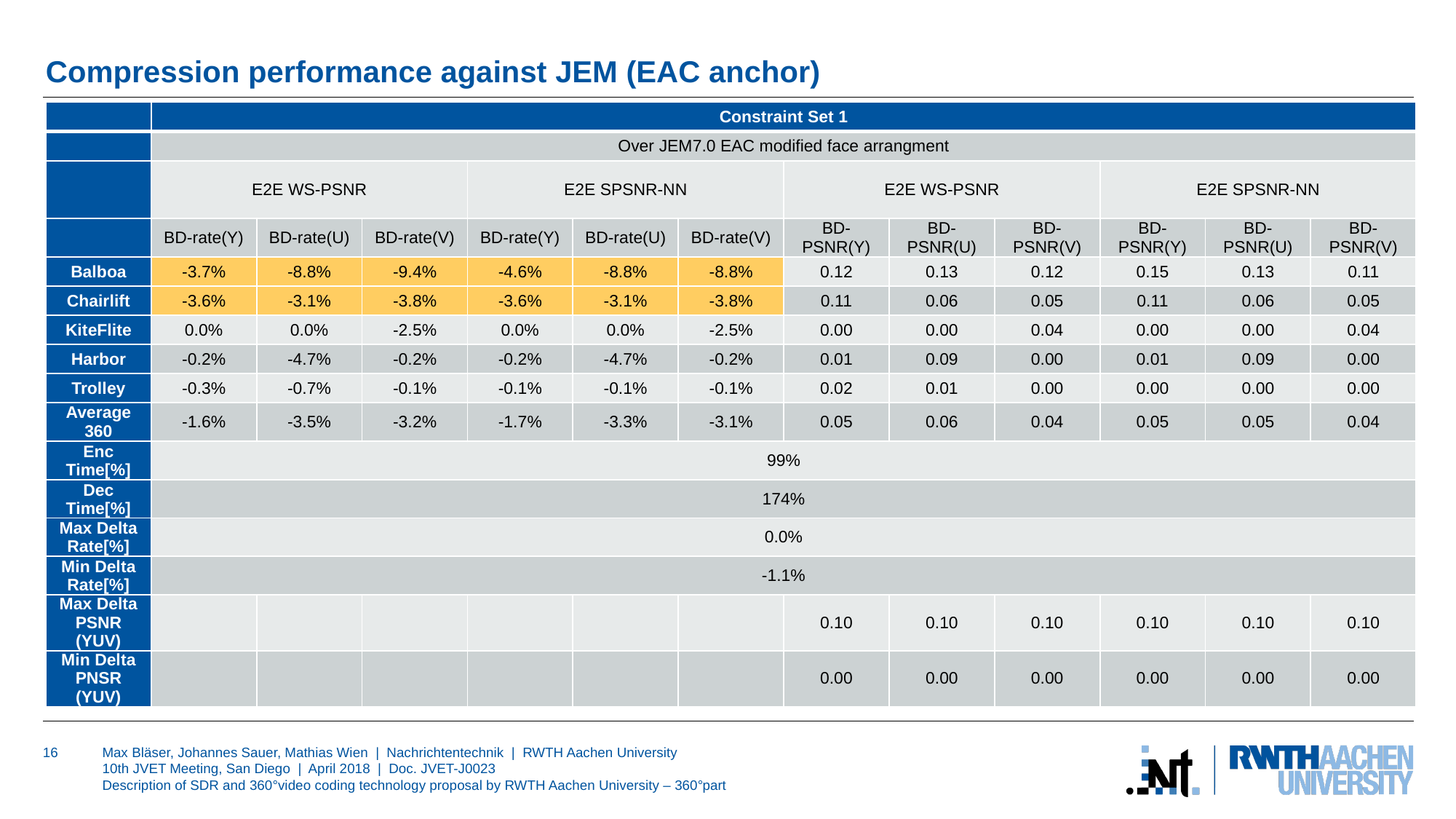

# Compression performance against JEM (EAC anchor)
|  | Constraint Set 1 |  |  |  |  |  |  |  |  |  |  |  |
| --- | --- | --- | --- | --- | --- | --- | --- | --- | --- | --- | --- | --- |
|  | Over JEM7.0 EAC modified face arrangment |  |  |  |  |  |  |  |  |  |  |  |
|  | E2E WS-PSNR |  |  | E2E SPSNR-NN |  |  | E2E WS-PSNR |  |  | E2E SPSNR-NN |  |  |
|  | BD-rate(Y) | BD-rate(U) | BD-rate(V) | BD-rate(Y) | BD-rate(U) | BD-rate(V) | BD-PSNR(Y) | BD-PSNR(U) | BD-PSNR(V) | BD-PSNR(Y) | BD-PSNR(U) | BD-PSNR(V) |
| Balboa | -3.7% | -8.8% | -9.4% | -4.6% | -8.8% | -8.8% | 0.12 | 0.13 | 0.12 | 0.15 | 0.13 | 0.11 |
| Chairlift | -3.6% | -3.1% | -3.8% | -3.6% | -3.1% | -3.8% | 0.11 | 0.06 | 0.05 | 0.11 | 0.06 | 0.05 |
| KiteFlite | 0.0% | 0.0% | -2.5% | 0.0% | 0.0% | -2.5% | 0.00 | 0.00 | 0.04 | 0.00 | 0.00 | 0.04 |
| Harbor | -0.2% | -4.7% | -0.2% | -0.2% | -4.7% | -0.2% | 0.01 | 0.09 | 0.00 | 0.01 | 0.09 | 0.00 |
| Trolley | -0.3% | -0.7% | -0.1% | -0.1% | -0.1% | -0.1% | 0.02 | 0.01 | 0.00 | 0.00 | 0.00 | 0.00 |
| Average 360 | -1.6% | -3.5% | -3.2% | -1.7% | -3.3% | -3.1% | 0.05 | 0.06 | 0.04 | 0.05 | 0.05 | 0.04 |
| Enc Time[%] | 99% |  |  |  |  |  |  |  |  |  |  |  |
| Dec Time[%] | 174% |  |  |  |  |  |  |  |  |  |  |  |
| Max Delta Rate[%] | 0.0% |  |  |  |  |  |  |  |  |  |  |  |
| Min Delta Rate[%] | -1.1% |  |  |  |  |  |  |  |  |  |  |  |
| Max Delta PSNR (YUV) |  |  |  |  |  |  | 0.10 | 0.10 | 0.10 | 0.10 | 0.10 | 0.10 |
| Min Delta PNSR (YUV) |  |  |  |  |  |  | 0.00 | 0.00 | 0.00 | 0.00 | 0.00 | 0.00 |